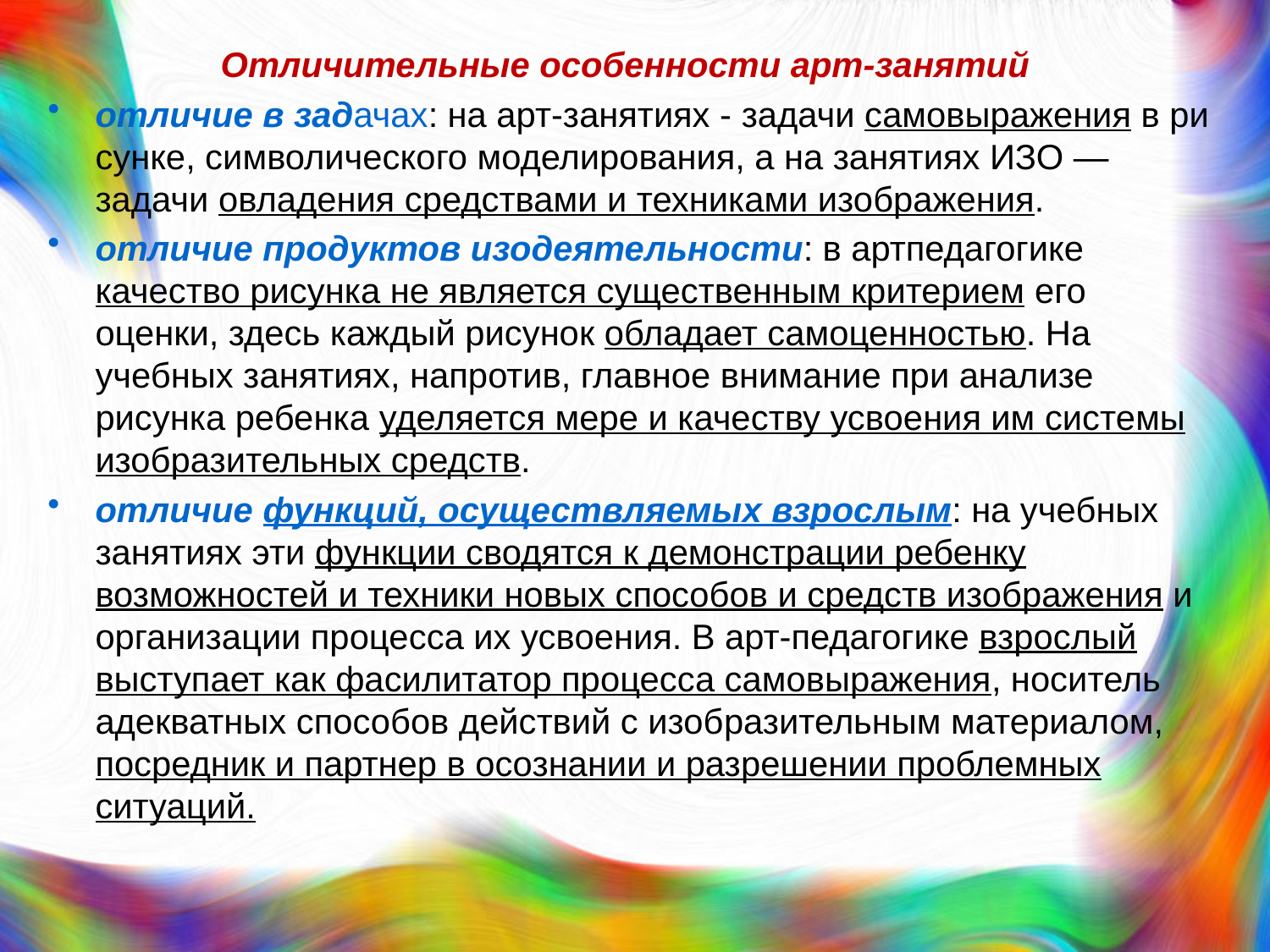

Отличительные особенности арт-занятий
отличие в задачах: на арт-занятиях - задачи самовыражения в ри­сунке, символического моделирования, а на занятиях ИЗО — задачи овладения сред­ствами и техниками изображения.
отличие про­дуктов изодеятельности: в артпедагогике качество ри­сунка не является существенным критерием его оценки, здесь каж­дый рисунок обладает самоценностью. На учебных занятиях, на­против, главное внимание при анализе рисунка ребенка уделяется мере и качеству усвоения им системы изобразительных средств.
отличие функций, осуществляемых взрослым: на учебных занятиях эти функции сводятся к демонстрации ребенку возможностей и техники новых способов и средств изображения и организации процесса их усво­ения. В арт-педагогике взрослый выступает как фасилитатор процесса самовыражения, носитель адекватных способов действий с изоб­разительным материалом, посредник и партнер в осознании и раз­решении проблемных ситуаций.